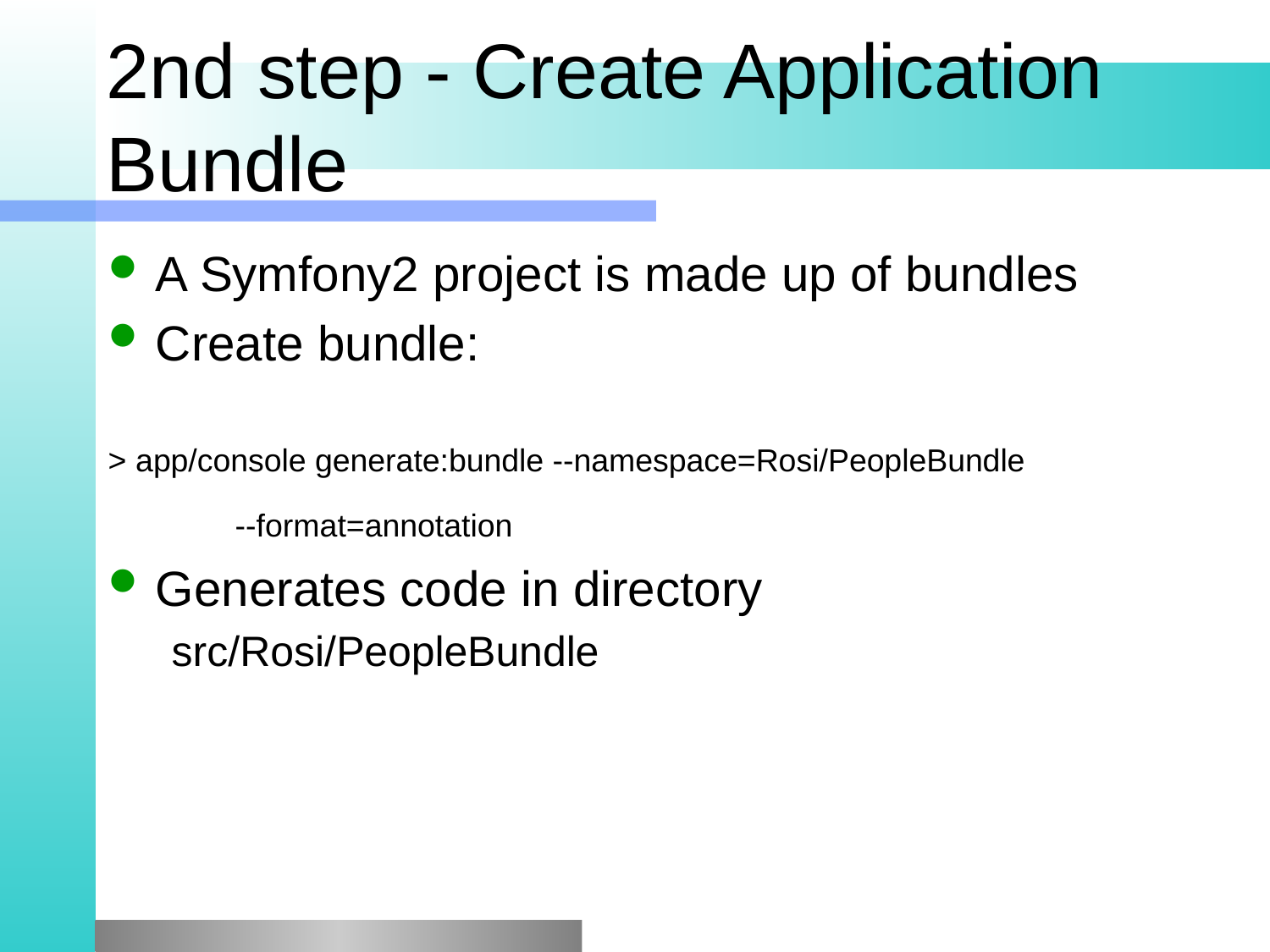

# 2nd step - Create Application Bundle
A Symfony2 project is made up of bundles
Create bundle:
> app/console generate:bundle --namespace=Rosi/PeopleBundle
	--format=annotation
Generates code in directory
src/Rosi/PeopleBundle